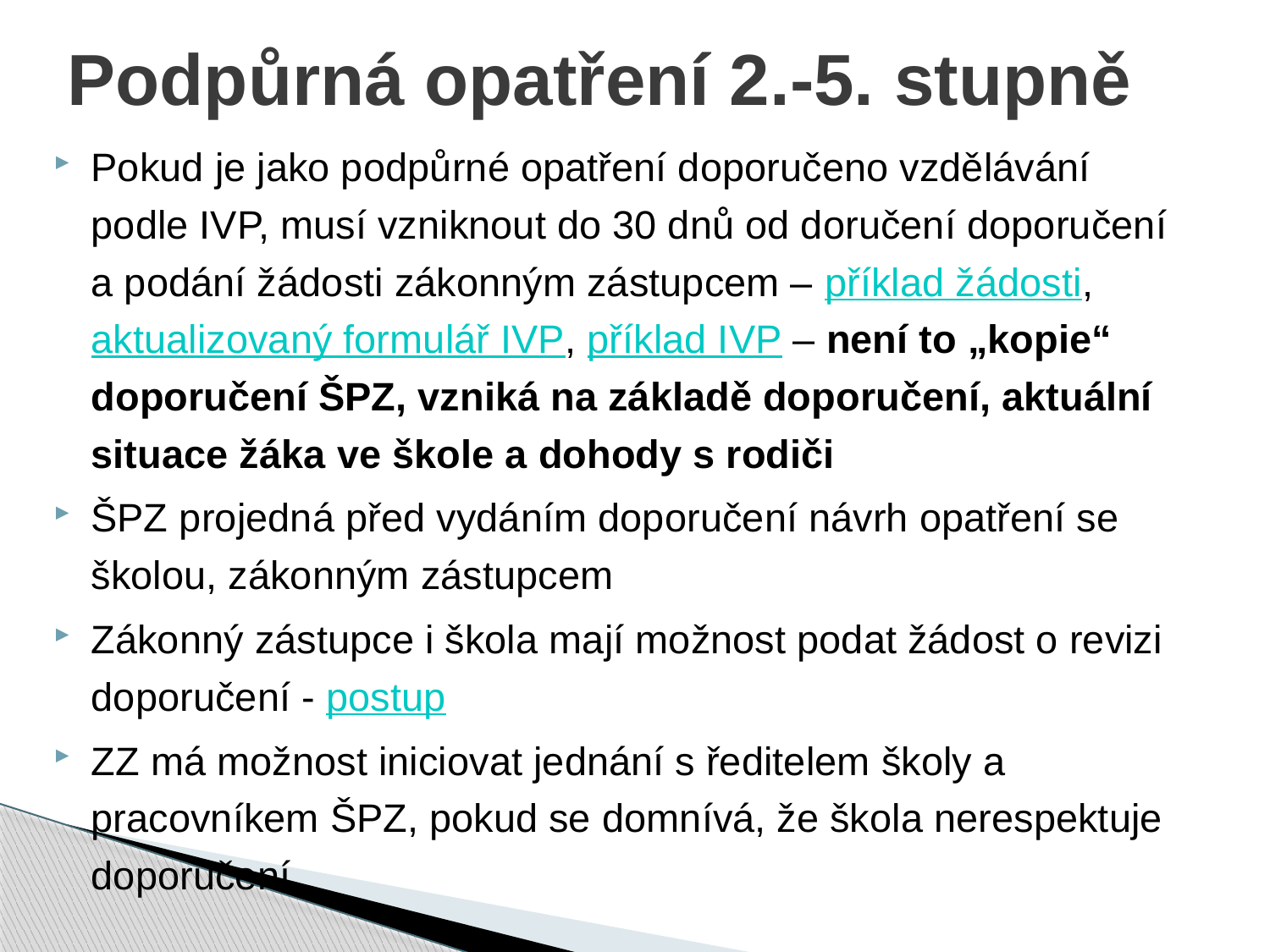

# Podpůrná opatření 2.-5. stupně
Pokud je jako podpůrné opatření doporučeno vzdělávání podle IVP, musí vzniknout do 30 dnů od doručení doporučení a podání žádosti zákonným zástupcem – příklad žádosti, aktualizovaný formulář IVP, příklad IVP – není to „kopie“ doporučení ŠPZ, vzniká na základě doporučení, aktuální situace žáka ve škole a dohody s rodiči
ŠPZ projedná před vydáním doporučení návrh opatření se školou, zákonným zástupcem
Zákonný zástupce i škola mají možnost podat žádost o revizi doporučení - postup
ZZ má možnost iniciovat jednání s ředitelem školy a pracovníkem ŠPZ, pokud se domnívá, že škola nerespektuje doporučení